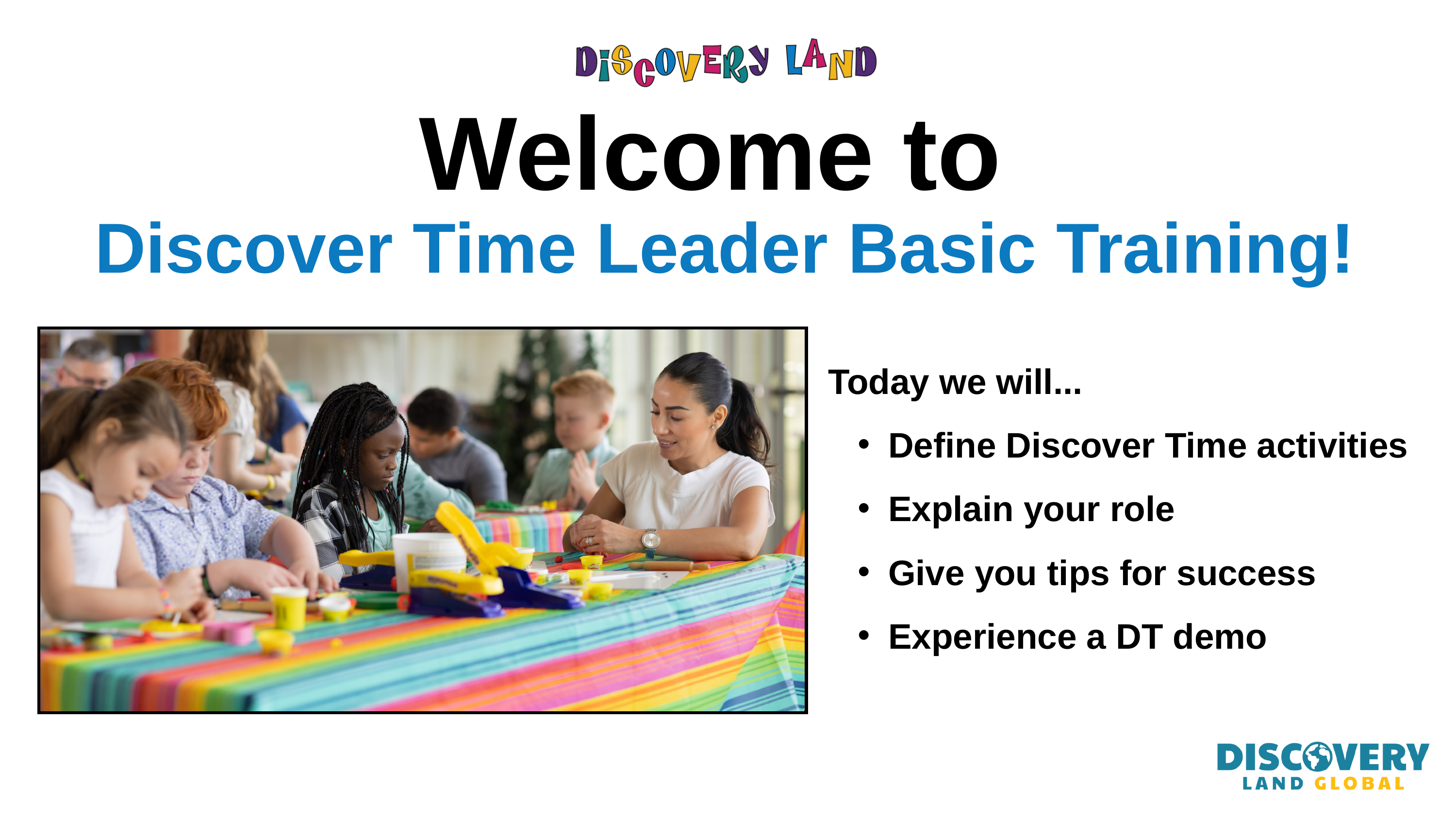

Welcome to
Discover Time Leader Basic Training!

Today we will...
Define Discover Time activities
Explain your role
Give you tips for success
Experience a DT demo